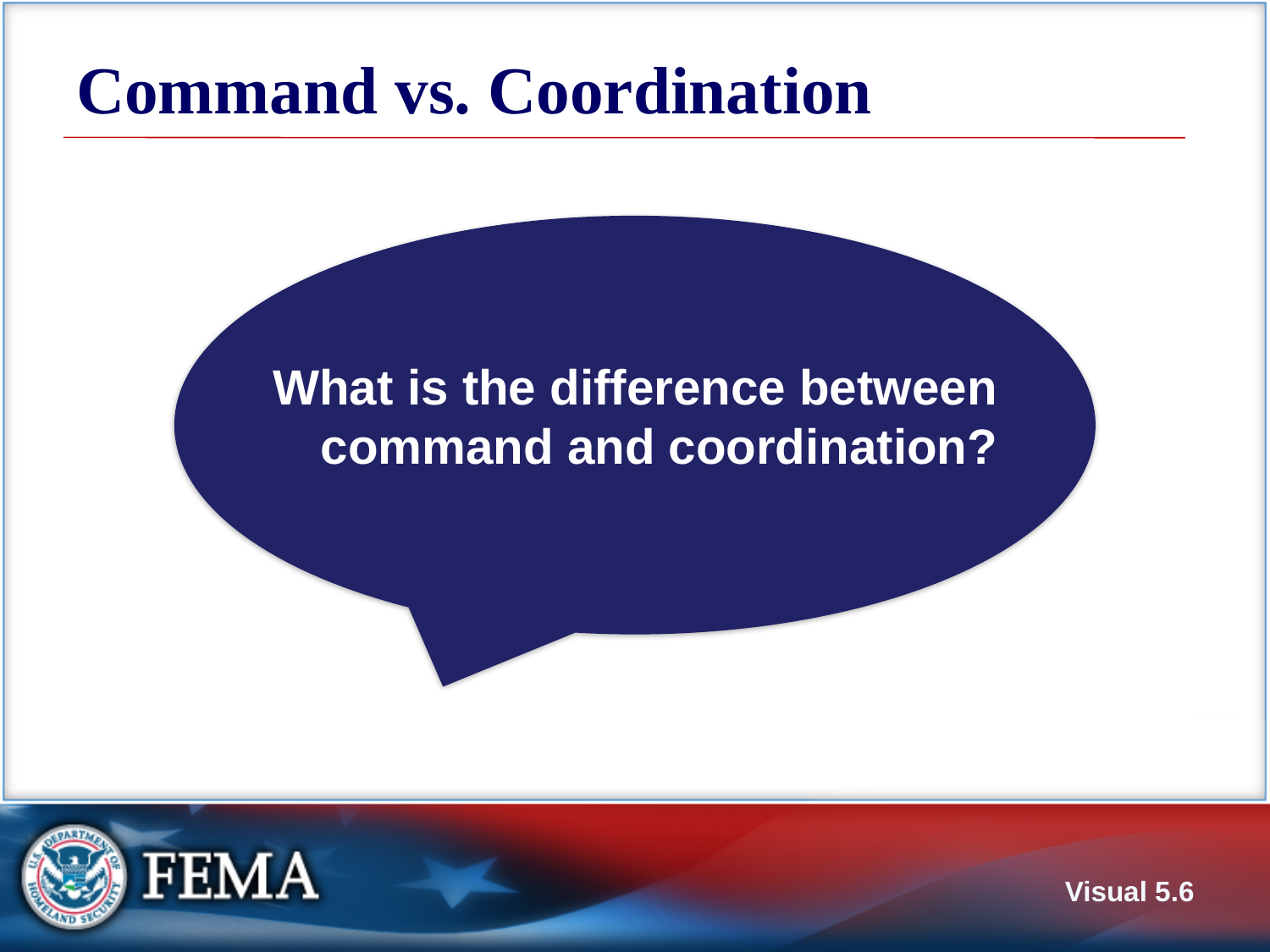

# Command vs. Coordination

What is the difference between command and coordination?
Visual 5.6